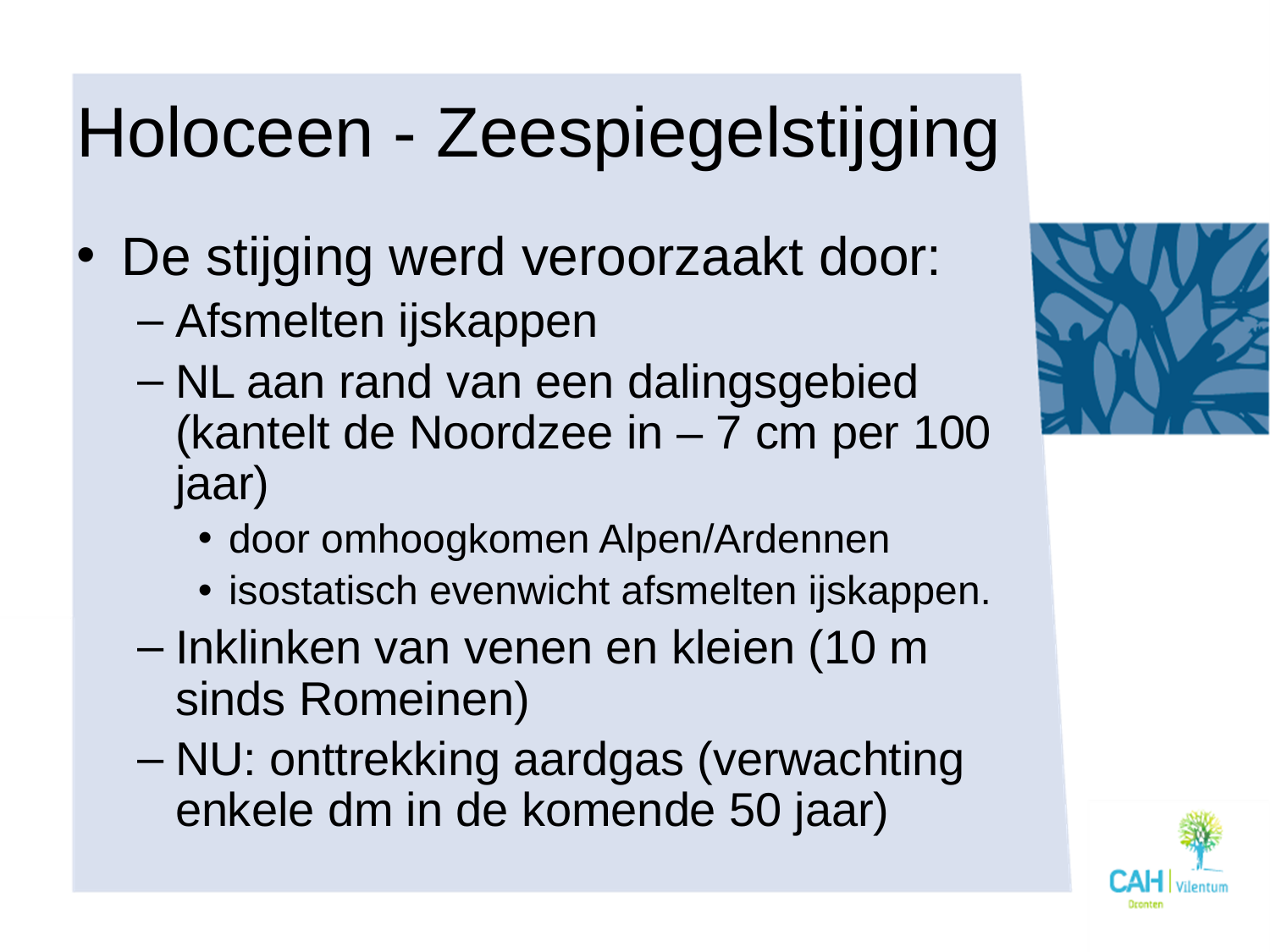

# Holoceen - Zeespiegelstijging
De stijging werd veroorzaakt door:
Afsmelten ijskappen
NL aan rand van een dalingsgebied (kantelt de Noordzee in – 7 cm per 100 jaar)
door omhoogkomen Alpen/Ardennen
isostatisch evenwicht afsmelten ijskappen.
Inklinken van venen en kleien (10 m sinds Romeinen)
NU: onttrekking aardgas (verwachting enkele dm in de komende 50 jaar)